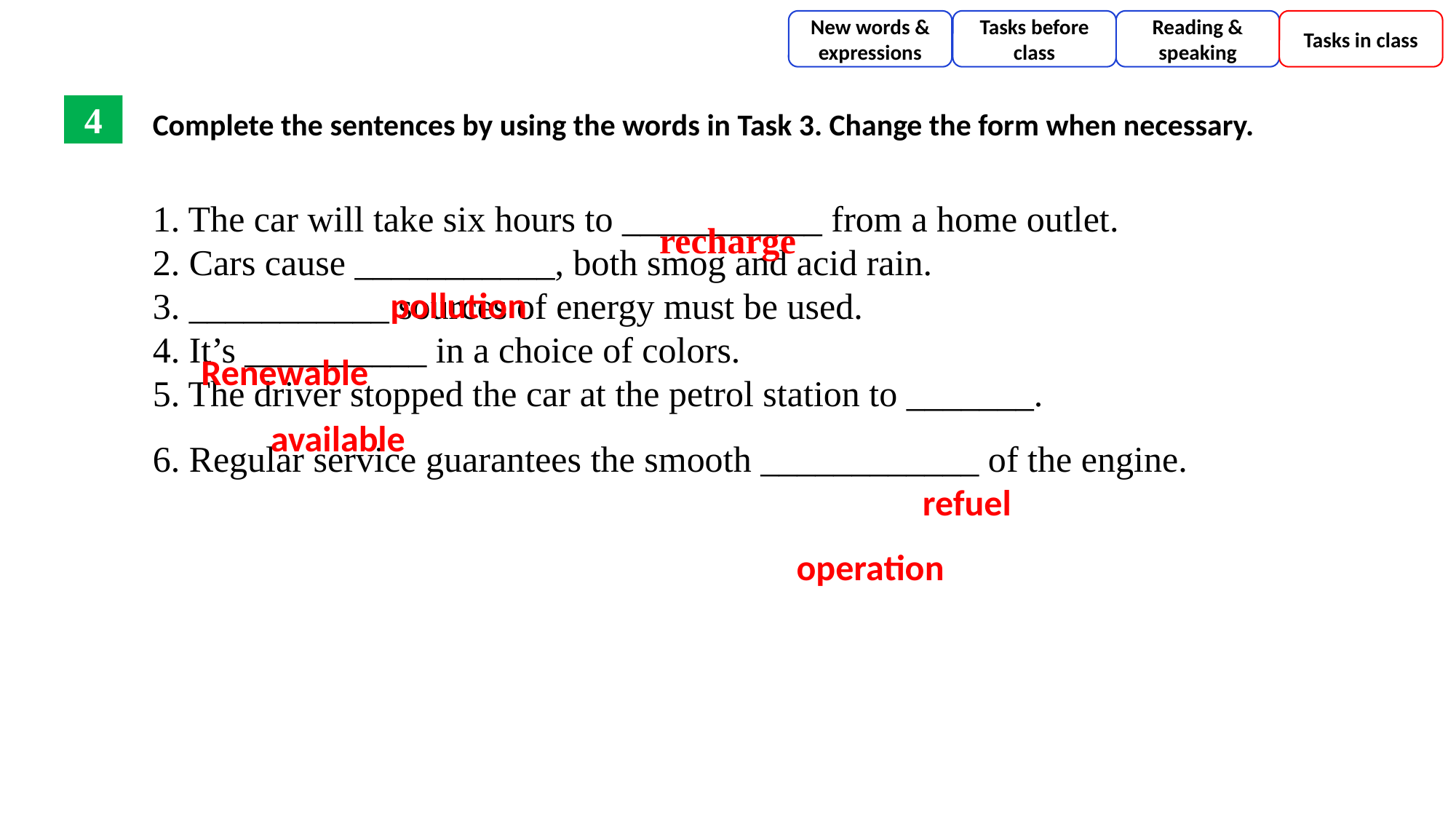

New words & expressions
Tasks before class
Reading & speaking
Tasks in class
Complete the sentences by using the words in Task 3. Change the form when necessary.
4
1. The car will take six hours to ___________ from a home outlet.2. Cars cause ___________, both smog and acid rain.3. ___________ sources of energy must be used.4. It’s __________ in a choice of colors.5. The driver stopped the car at the petrol station to _______.6. Regular service guarantees the smooth ____________ of the engine.

recharge
pollution
Renewable
available
refuel
operation